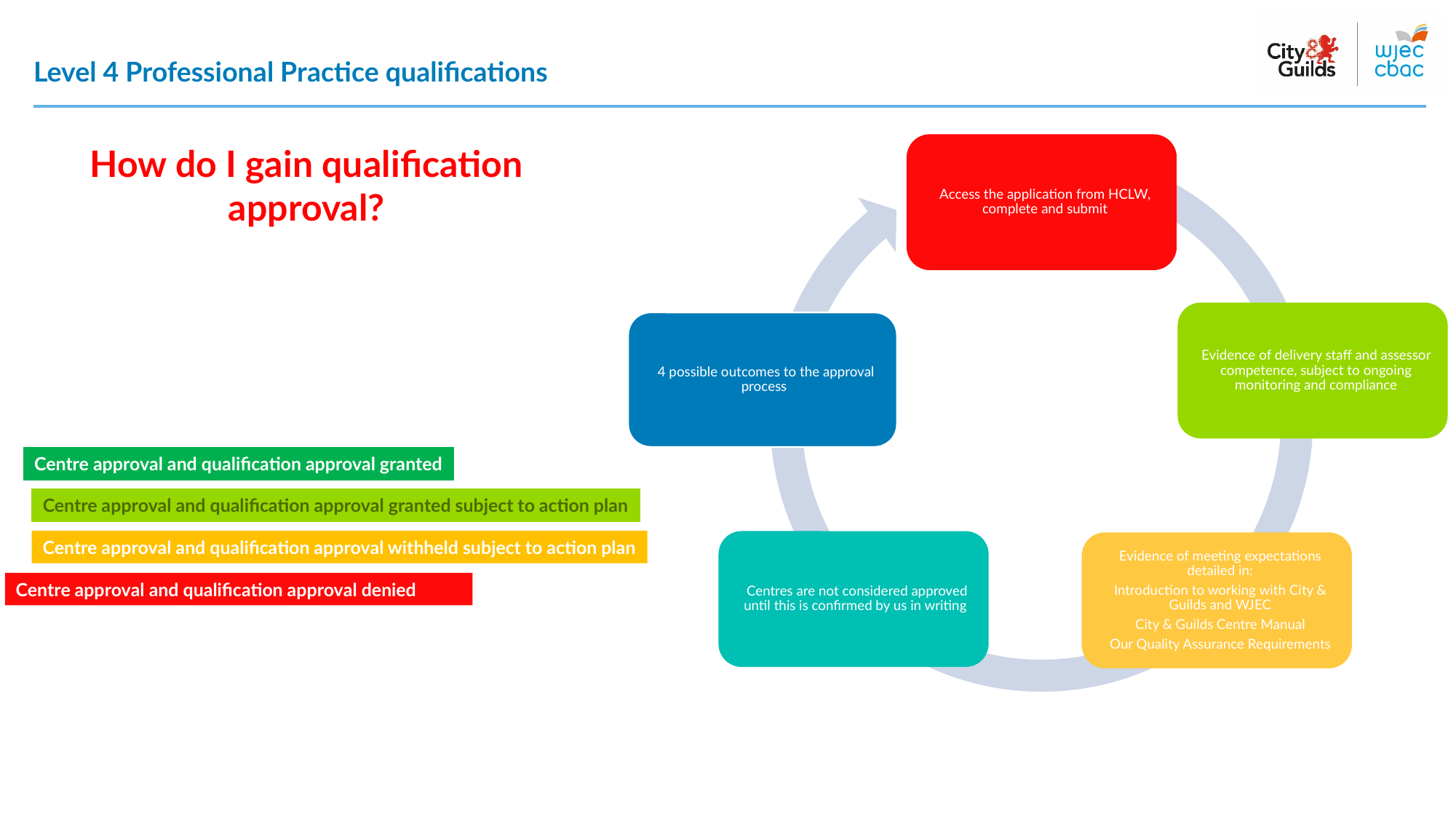

# Level 4 Professional Practice qualifications
Access the application from HCLW, complete and submit
Evidence of delivery staff and assessor competence, subject to ongoing monitoring and compliance
Evidence of meeting expectations detailed in:
Introduction to working with City & Guilds and WJEC
City & Guilds Centre Manual
Our Quality Assurance Requirements
Centres are not considered approved until this is confirmed by us in writing
4 possible outcomes to the approval process
How do I gain qualification approval?

Centre approval and qualification approval granted
Centre approval and qualification approval granted subject to action plan
Centre approval and qualification approval withheld subject to action plan
Centre approval and qualification approval denied